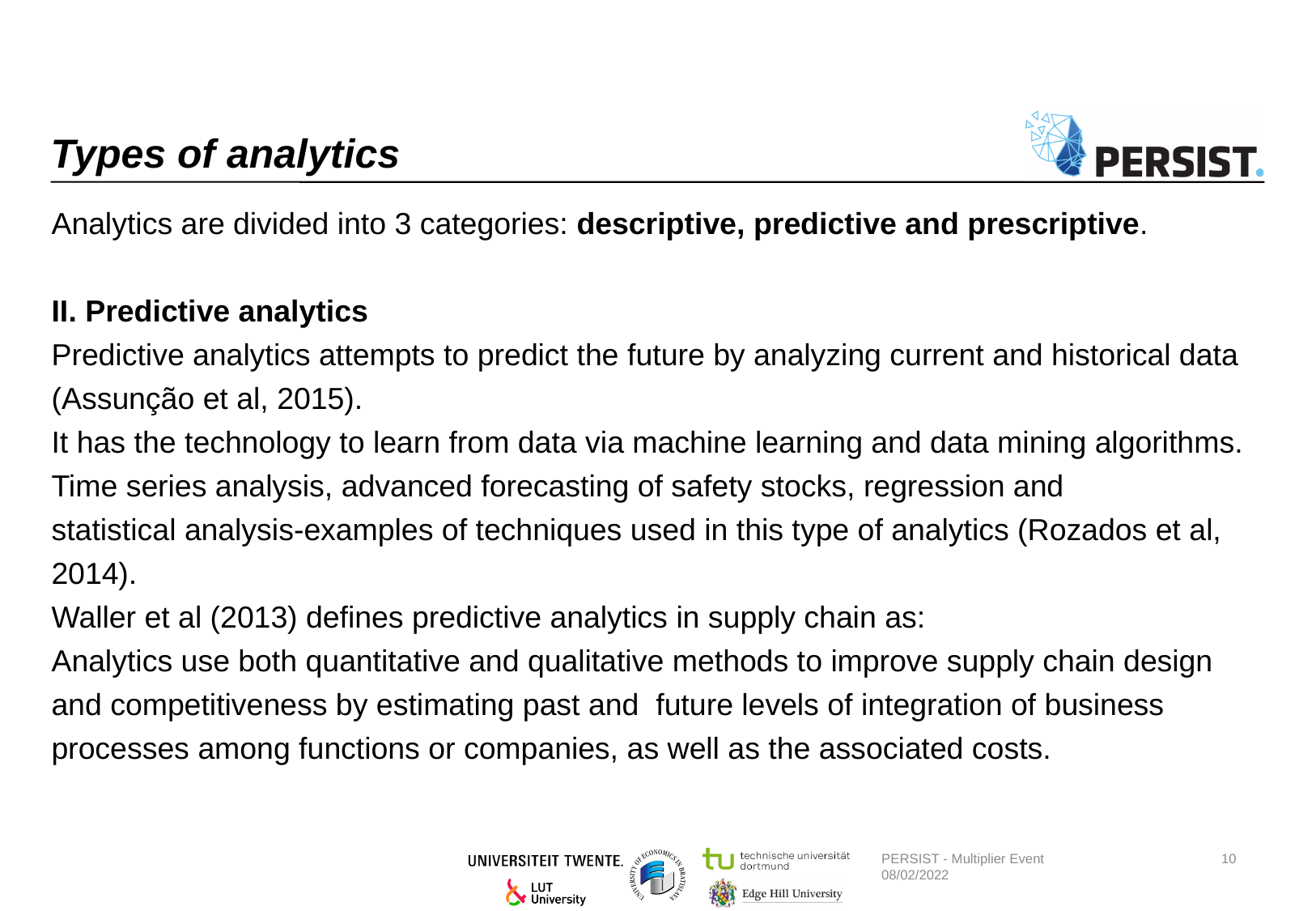

# Types of analytics
Analytics are divided into 3 categories: descriptive, predictive and prescriptive.

II. Predictive analytics
Predictive analytics attempts to predict the future by analyzing current and historical data
(Assunção et al, 2015).
It has the technology to learn from data via machine learning and data mining algorithms.
Time series analysis, advanced forecasting of safety stocks, regression and
statistical analysis-examples of techniques used in this type of analytics (Rozados et al,
2014).
Waller et al (2013) defines predictive analytics in supply chain as:
Analytics use both quantitative and qualitative methods to improve supply chain design
and competitiveness by estimating past and  future levels of integration of business
processes among functions or companies, as well as the associated costs.